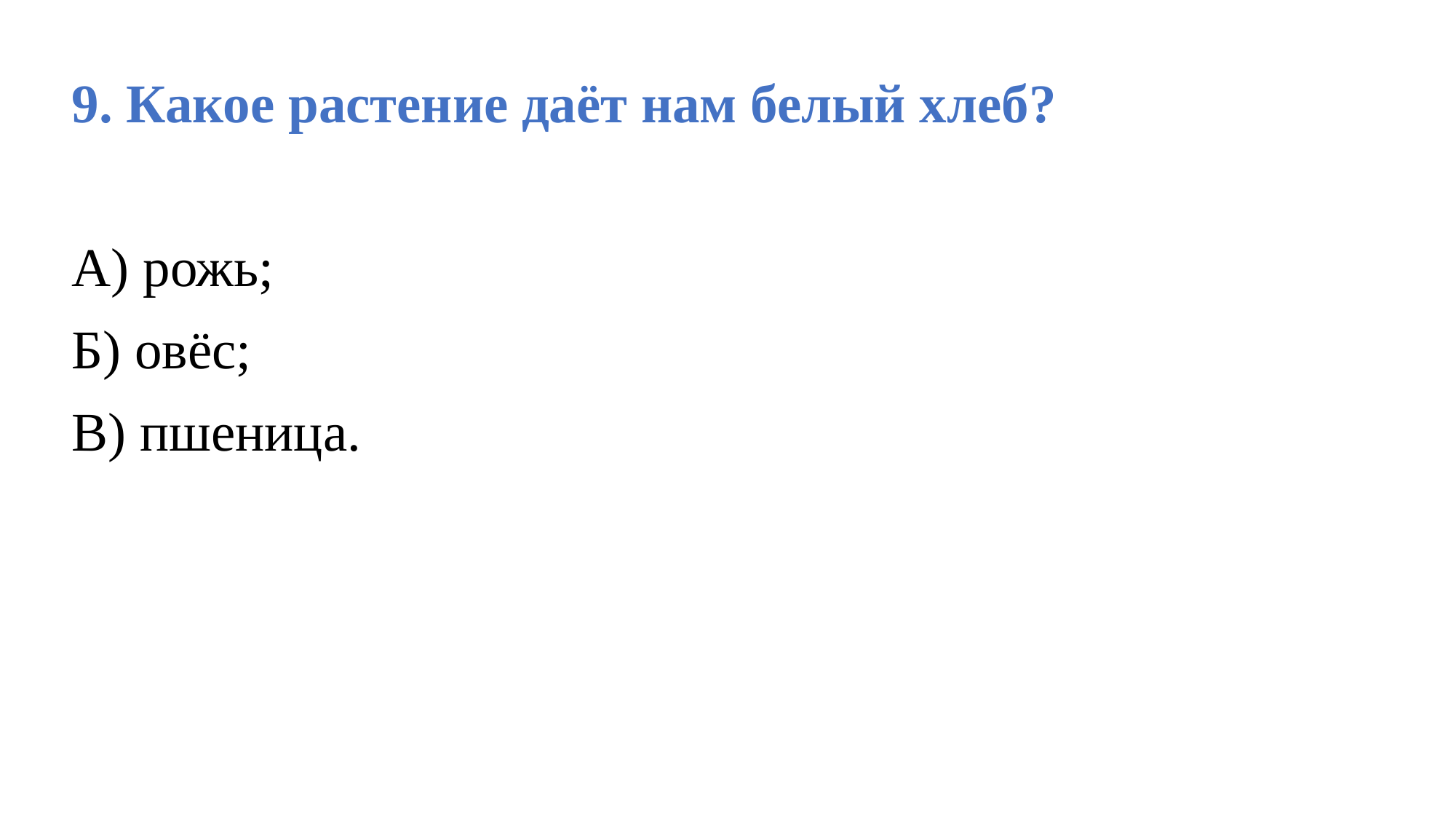

9. Какое растение даёт нам белый хлеб?

А) рожь;
Б) овёс;
В) пшеница.